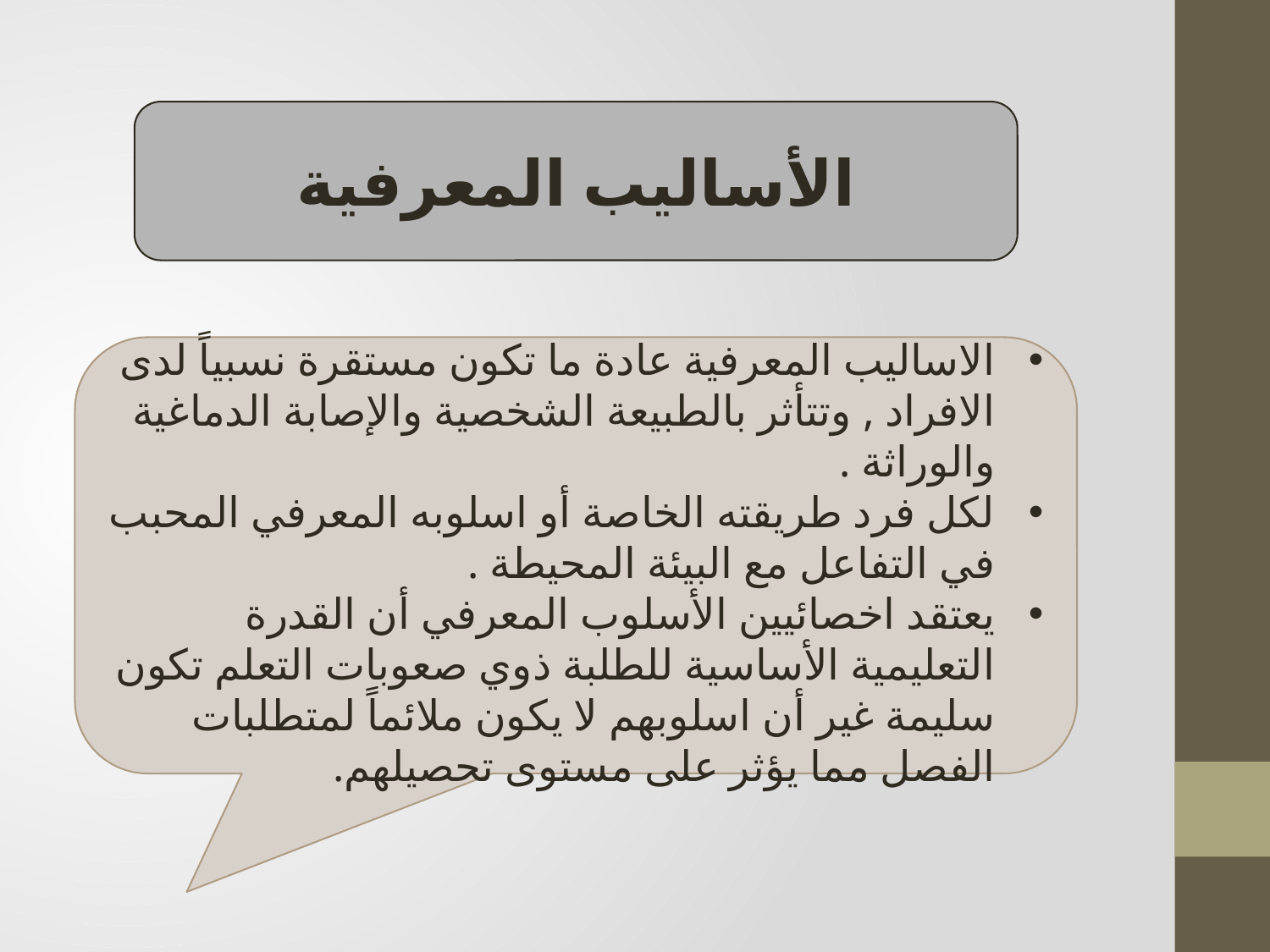

الأساليب المعرفية

الاساليب المعرفية عادة ما تكون مستقرة نسبياً لدى الافراد , وتتأثر بالطبيعة الشخصية والإصابة الدماغية والوراثة .
لكل فرد طريقته الخاصة أو اسلوبه المعرفي المحبب في التفاعل مع البيئة المحيطة .
يعتقد اخصائيين الأسلوب المعرفي أن القدرة التعليمية الأساسية للطلبة ذوي صعوبات التعلم تكون سليمة غير أن اسلوبهم لا يكون ملائماً لمتطلبات الفصل مما يؤثر على مستوى تحصيلهم.